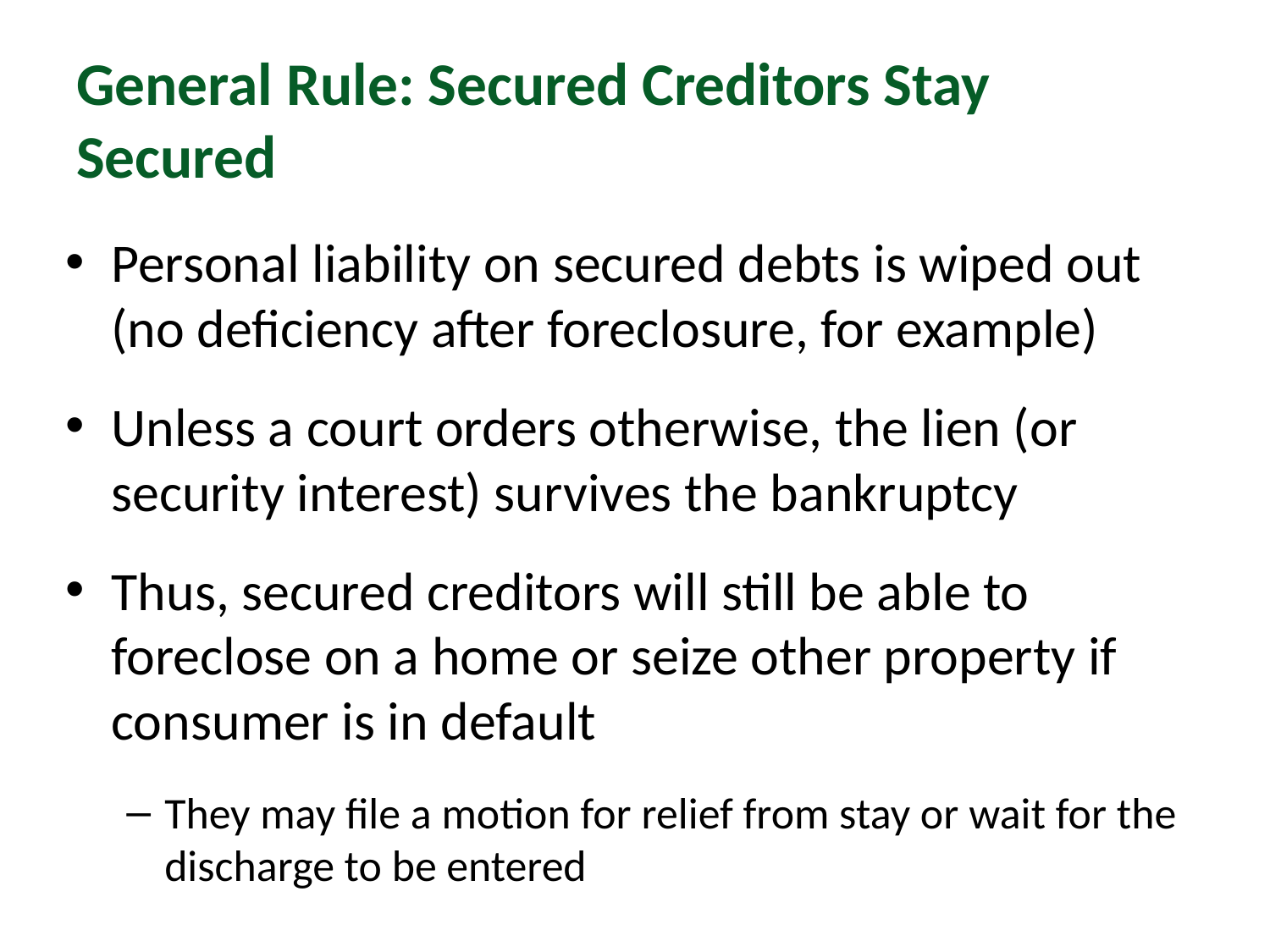

# General Rule: Secured Creditors Stay Secured
Personal liability on secured debts is wiped out (no deficiency after foreclosure, for example)
Unless a court orders otherwise, the lien (or security interest) survives the bankruptcy
Thus, secured creditors will still be able to foreclose on a home or seize other property if consumer is in default
They may file a motion for relief from stay or wait for the discharge to be entered